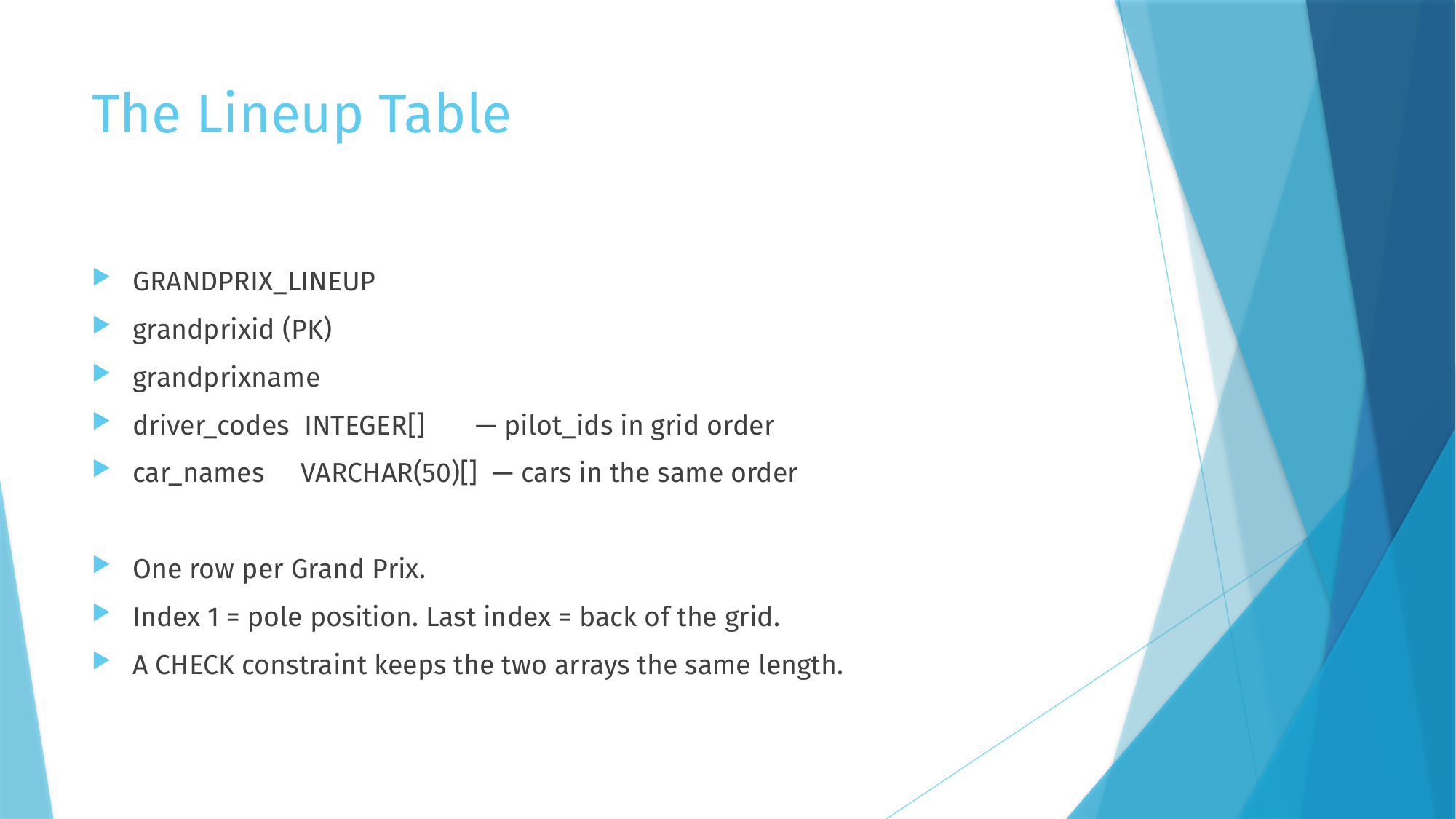

# The Lineup Table
GRANDPRIX_LINEUP
grandprixid (PK)
grandprixname
driver_codes  INTEGER[]       — pilot_ids in grid order
car_names     VARCHAR(50)[]  — cars in the same order

One row per Grand Prix.
Index 1 = pole position. Last index = back of the grid.
A CHECK constraint keeps the two arrays the same length.